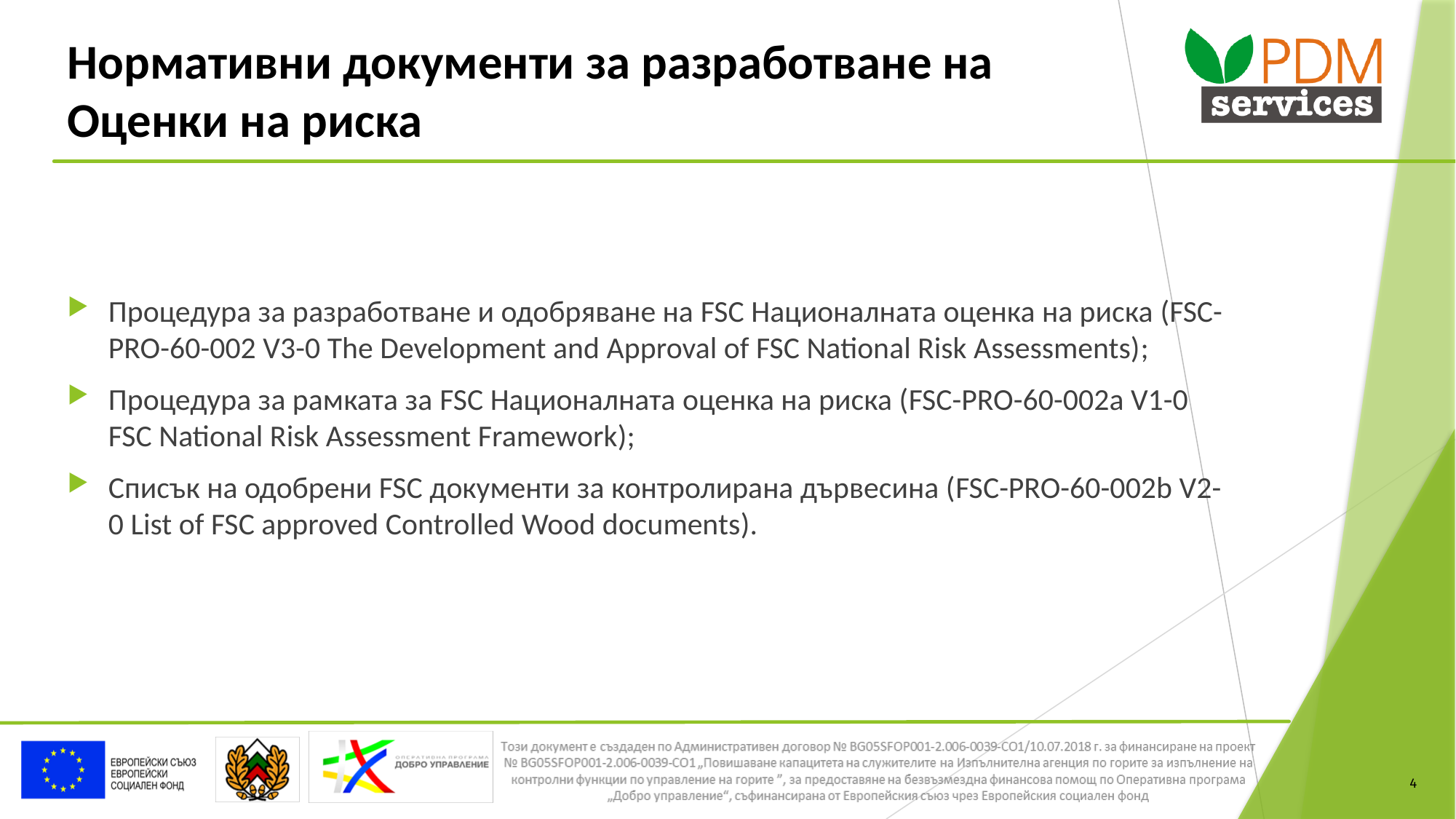

# Нормативни документи за разработване на Оценки на риска
Процедура за разработване и одобряване на FSC Националната оценка на риска (FSC-PRO-60-002 V3-0 The Development and Approval of FSC National Risk Assessments);
Процедура за рамката за FSC Националната оценка на риска (FSC-PRO-60-002a V1-0 FSC National Risk Assessment Framework);
Списък на одобрени FSC документи за контролирана дървесина (FSC-PRO-60-002b V2-0 List of FSC approved Controlled Wood documents).
4